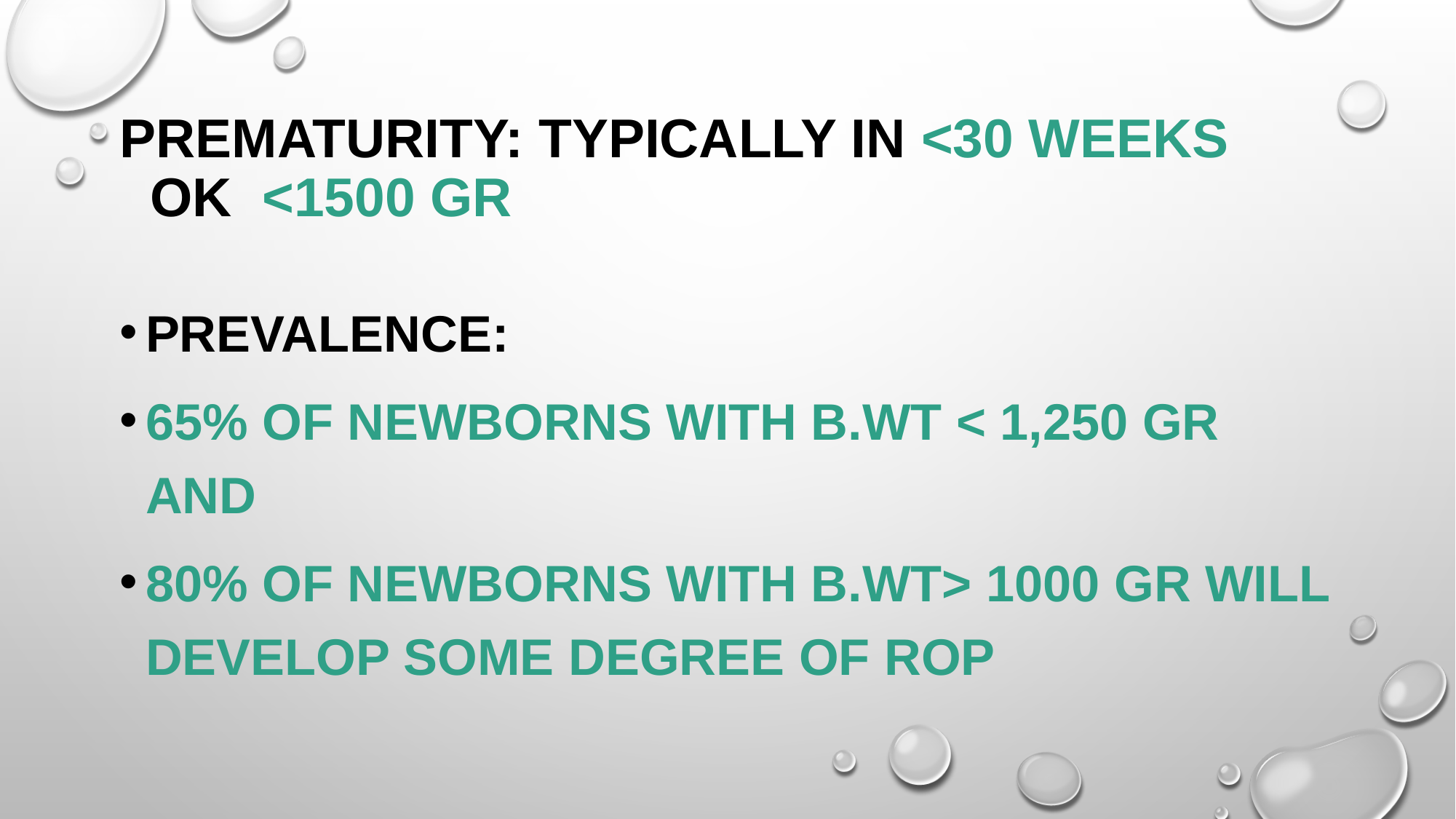

# Prematurity: typically in <30 weeks ok  <1500 gr
Prevalence:
65% of newbornS with b.wt < 1,250 gr and
80% of newborns with b.wt> 1000 gr Will develop some degree of rop